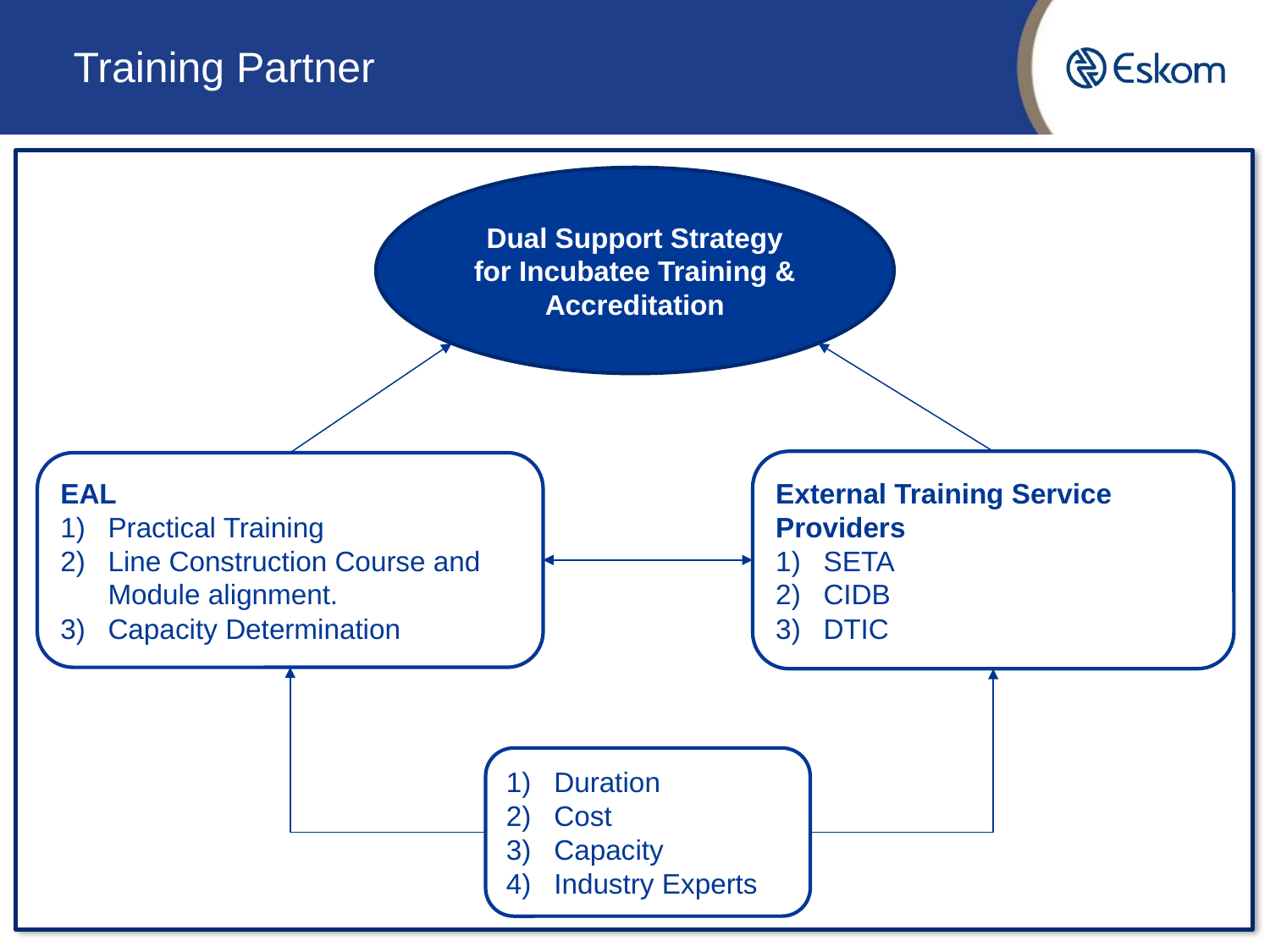

# Training Partner

Dual Support Strategy for Incubatee Training & Accreditation
External Training Service Providers
SETA
CIDB
DTIC
EAL
Practical Training
Line Construction Course and Module alignment.
Capacity Determination
Duration
Cost
Capacity
Industry Experts